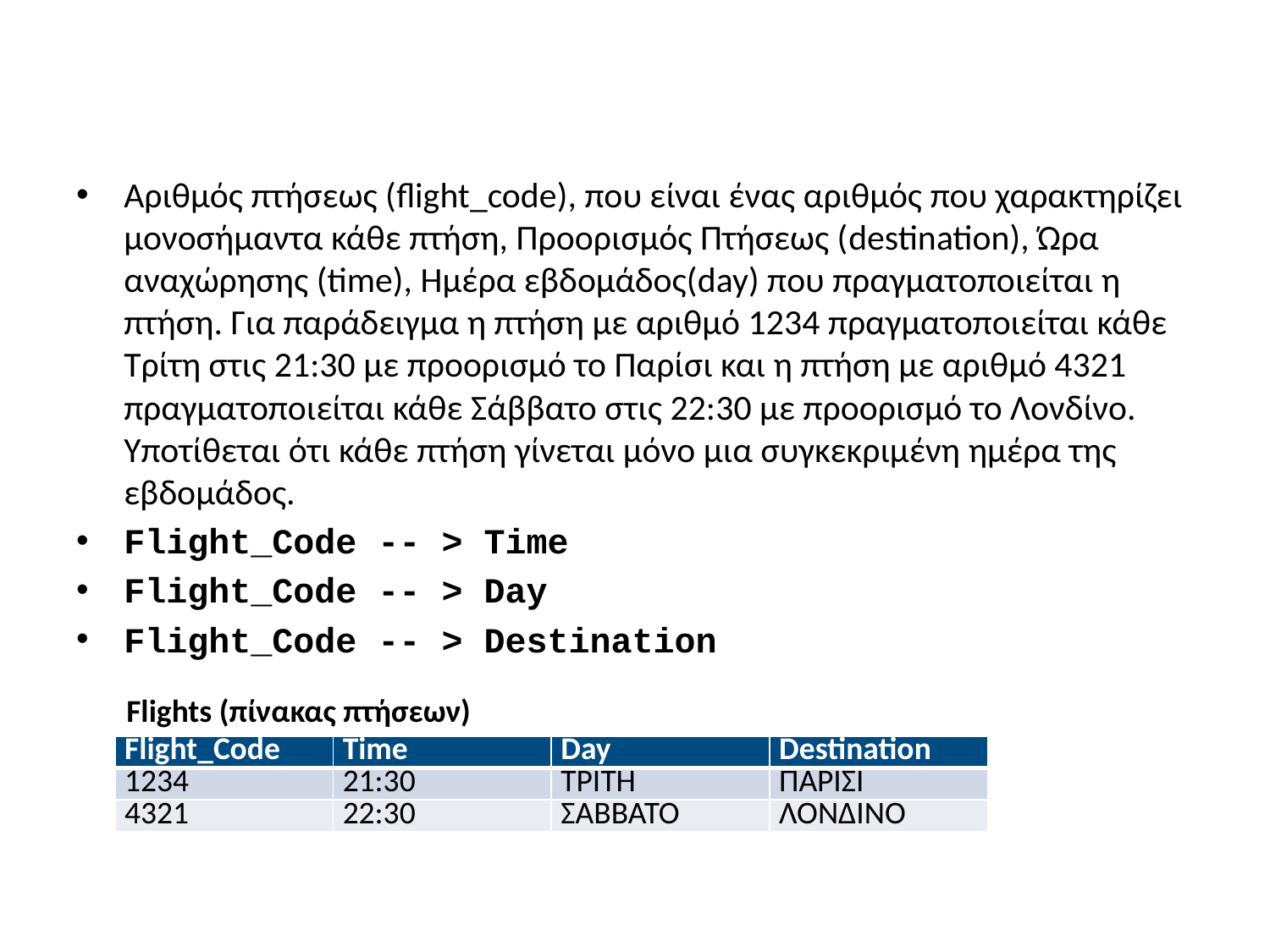

#
Αριθμός πτήσεως (flight_code), που είναι ένας αριθμός που χαρακτηρίζει μονοσήμαντα κάθε πτήση, Προορισμός Πτήσεως (destination), Ώρα αναχώρησης (time), Ημέρα εβδομάδος(day) που πραγματοποιείται η πτήση. Για παράδειγμα η πτήση με αριθμό 1234 πραγματοποιείται κάθε Τρίτη στις 21:30 με προορισμό το Παρίσι και η πτήση με αριθμό 4321 πραγματοποιείται κάθε Σάββατο στις 22:30 με προορισμό το Λονδίνο. Υποτίθεται ότι κάθε πτήση γίνεται μόνο μια συγκεκριμένη ημέρα της εβδομάδος.
Flight_Code -- > Time
Flight_Code -- > Day
Flight_Code -- > Destination
Flights (πίνακας πτήσεων)
| Flight\_Code | Time | Day | Destination |
| --- | --- | --- | --- |
| 1234 | 21:30 | ΤΡΙΤΗ | ΠΑΡΙΣΙ |
| 4321 | 22:30 | ΣΑΒΒΑΤΟ | ΛΟΝΔΙΝΟ |